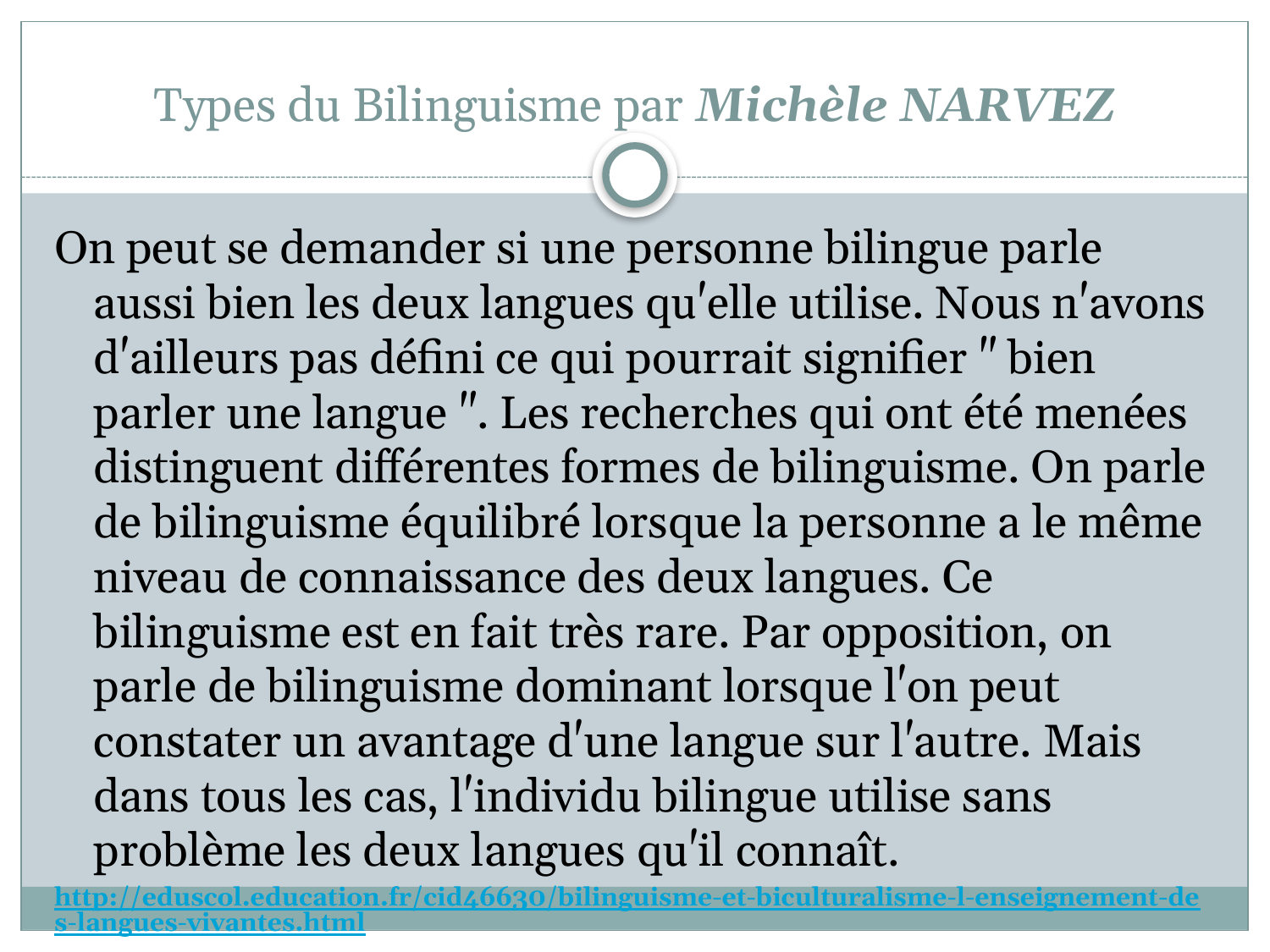

# Types du Bilinguisme par Michèle NARVEZ
On peut se demander si une personne bilingue parle aussi bien les deux langues qu'elle utilise. Nous n'avons d'ailleurs pas défini ce qui pourrait signifier " bien parler une langue ". Les recherches qui ont été menées distinguent différentes formes de bilinguisme. On parle de bilinguisme équilibré lorsque la personne a le même niveau de connaissance des deux langues. Ce bilinguisme est en fait très rare. Par opposition, on parle de bilinguisme dominant lorsque l'on peut constater un avantage d'une langue sur l'autre. Mais dans tous les cas, l'individu bilingue utilise sans problème les deux langues qu'il connaît.
http://eduscol.education.fr/cid46630/bilinguisme-et-biculturalisme-l-enseignement-des-langues-vivantes.html